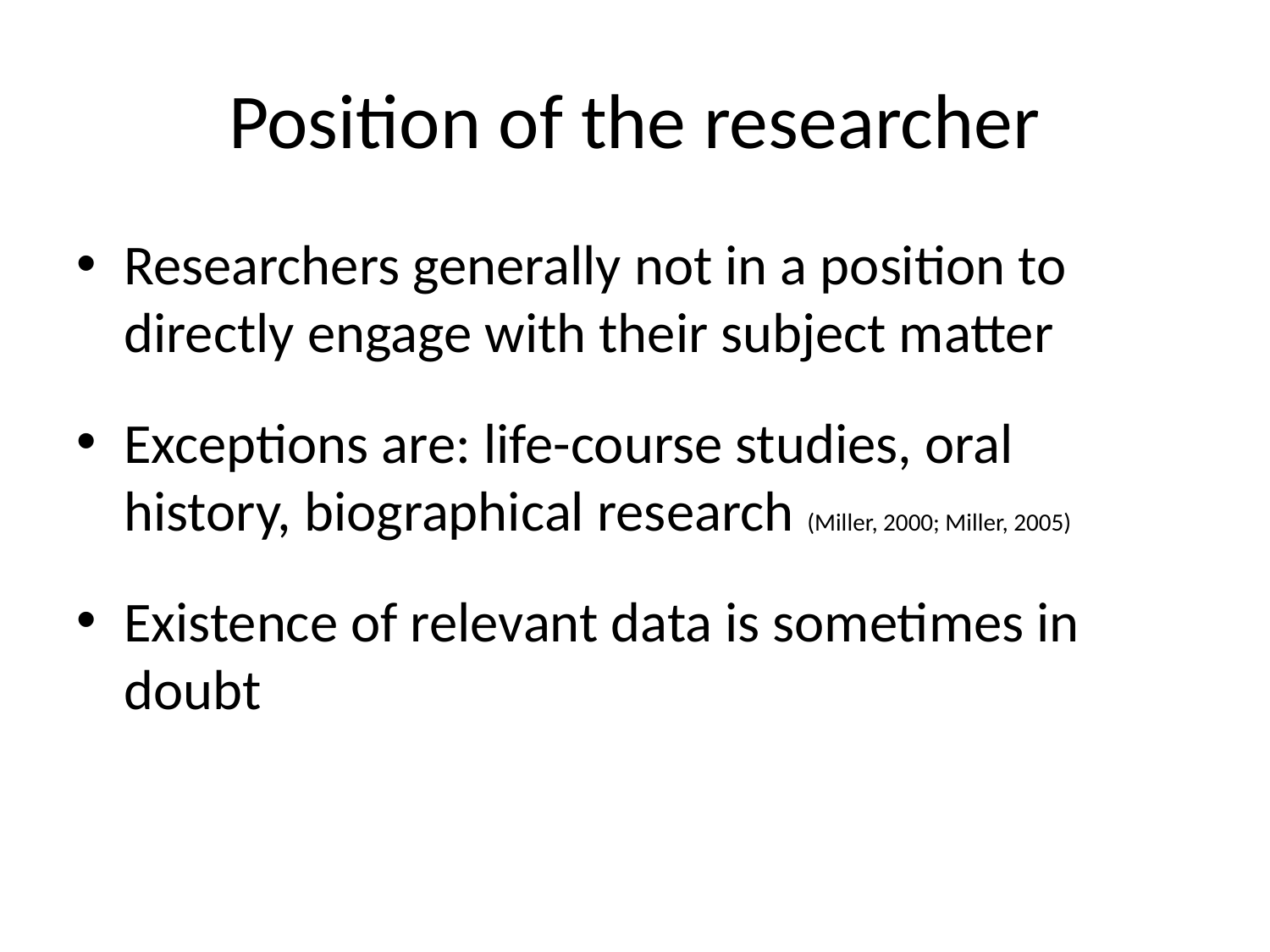

# Position of the researcher
Researchers generally not in a position to directly engage with their subject matter
Exceptions are: life-course studies, oral history, biographical research (Miller, 2000; Miller, 2005)
Existence of relevant data is sometimes in doubt